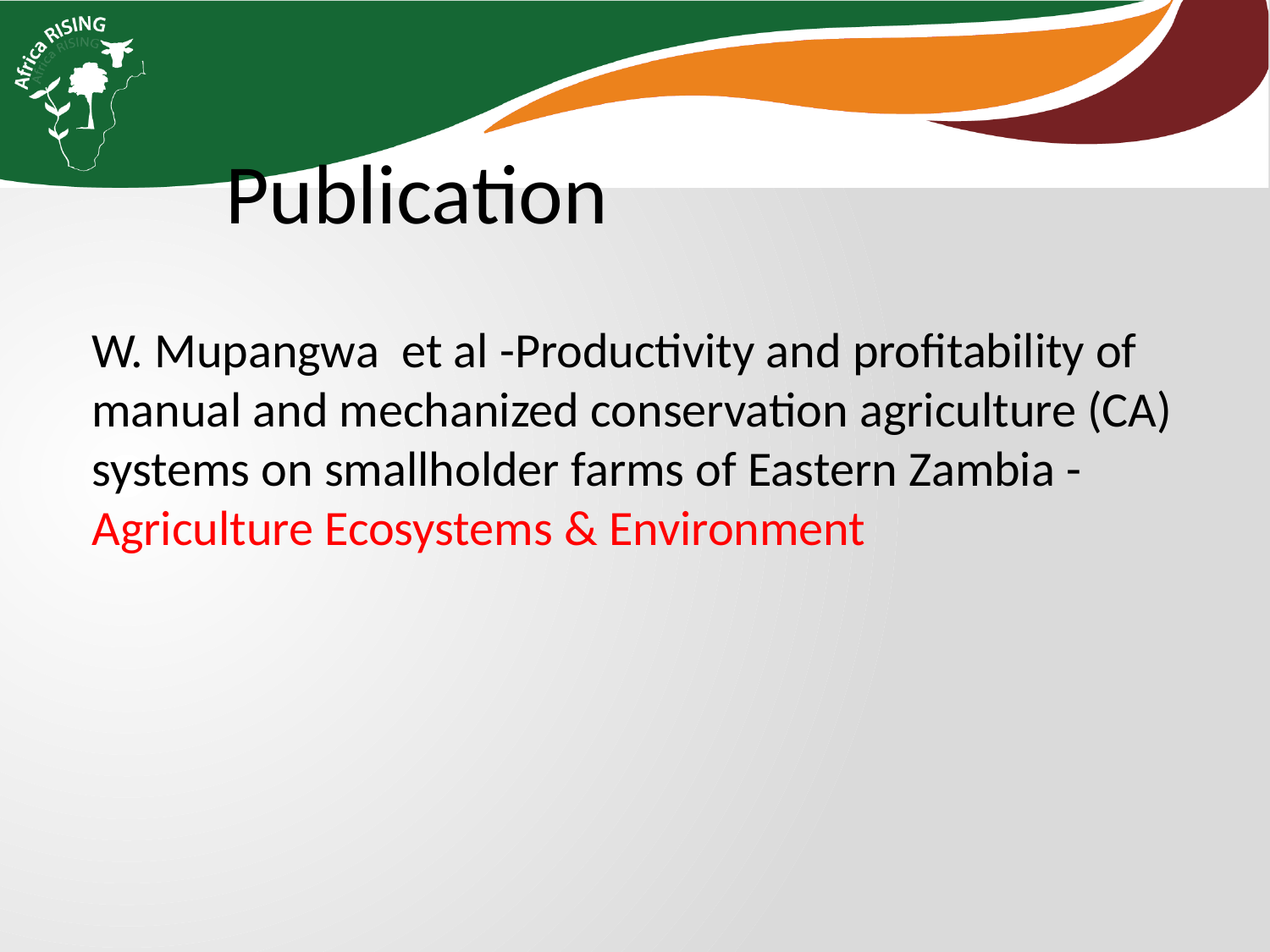

Publication

W. Mupangwa  et al -Productivity and profitability of manual and mechanized conservation agriculture (CA) systems on smallholder farms of Eastern Zambia - Agriculture Ecosystems & Environment